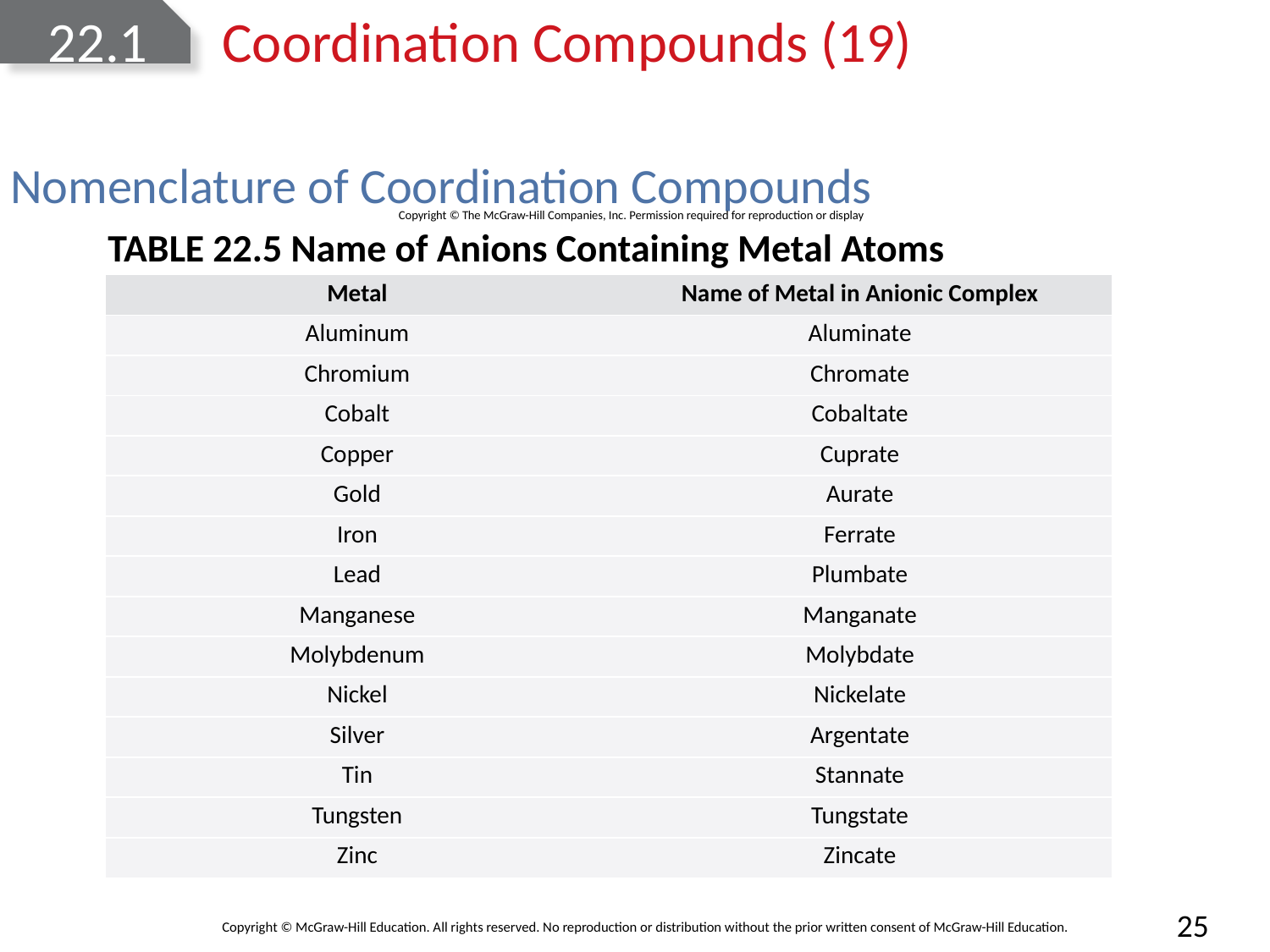

# 22.1	Coordination Compounds (19)
Nomenclature of Coordination Compounds
Copyright © The McGraw-Hill Companies, Inc. Permission required for reproduction or display
TABLE 22.5 Name of Anions Containing Metal Atoms
| Metal | Name of Metal in Anionic Complex |
| --- | --- |
| Aluminum | Aluminate |
| Chromium | Chromate |
| Cobalt | Cobaltate |
| Copper | Cuprate |
| Gold | Aurate |
| Iron | Ferrate |
| Lead | Plumbate |
| Manganese | Manganate |
| Molybdenum | Molybdate |
| Nickel | Nickelate |
| Silver | Argentate |
| Tin | Stannate |
| Tungsten | Tungstate |
| Zinc | Zincate |